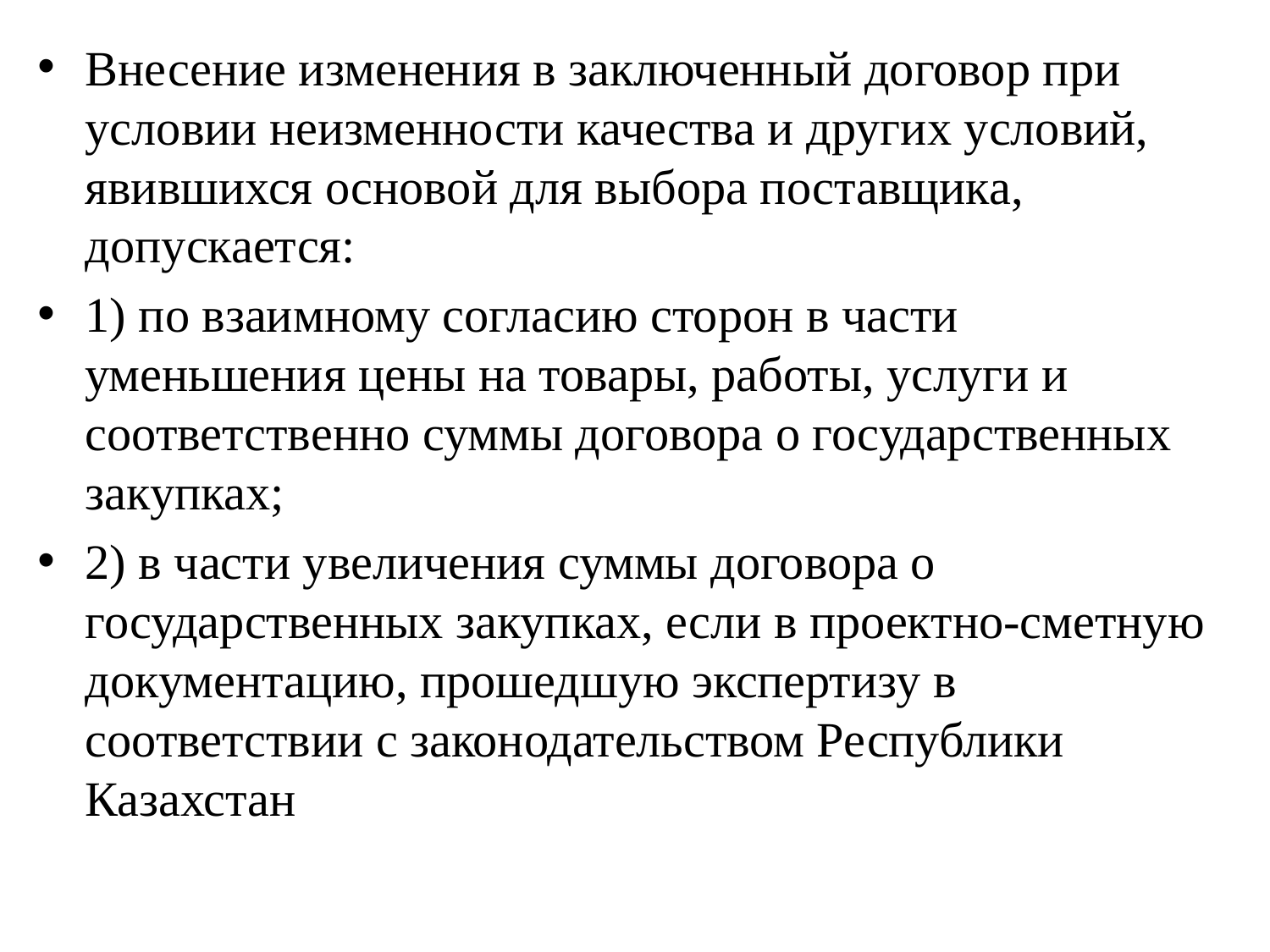

Внесение изменения в заключенный договор при условии неизменности качества и других условий, явившихся основой для выбора поставщика, допускается:
1) по взаимному согласию сторон в части уменьшения цены на товары, работы, услуги и соответственно суммы договора о государственных закупках;
2) в части увеличения суммы договора о государственных закупках, если в проектно-сметную документацию, прошедшую экспертизу в соответствии с законодательством Республики Казахстан